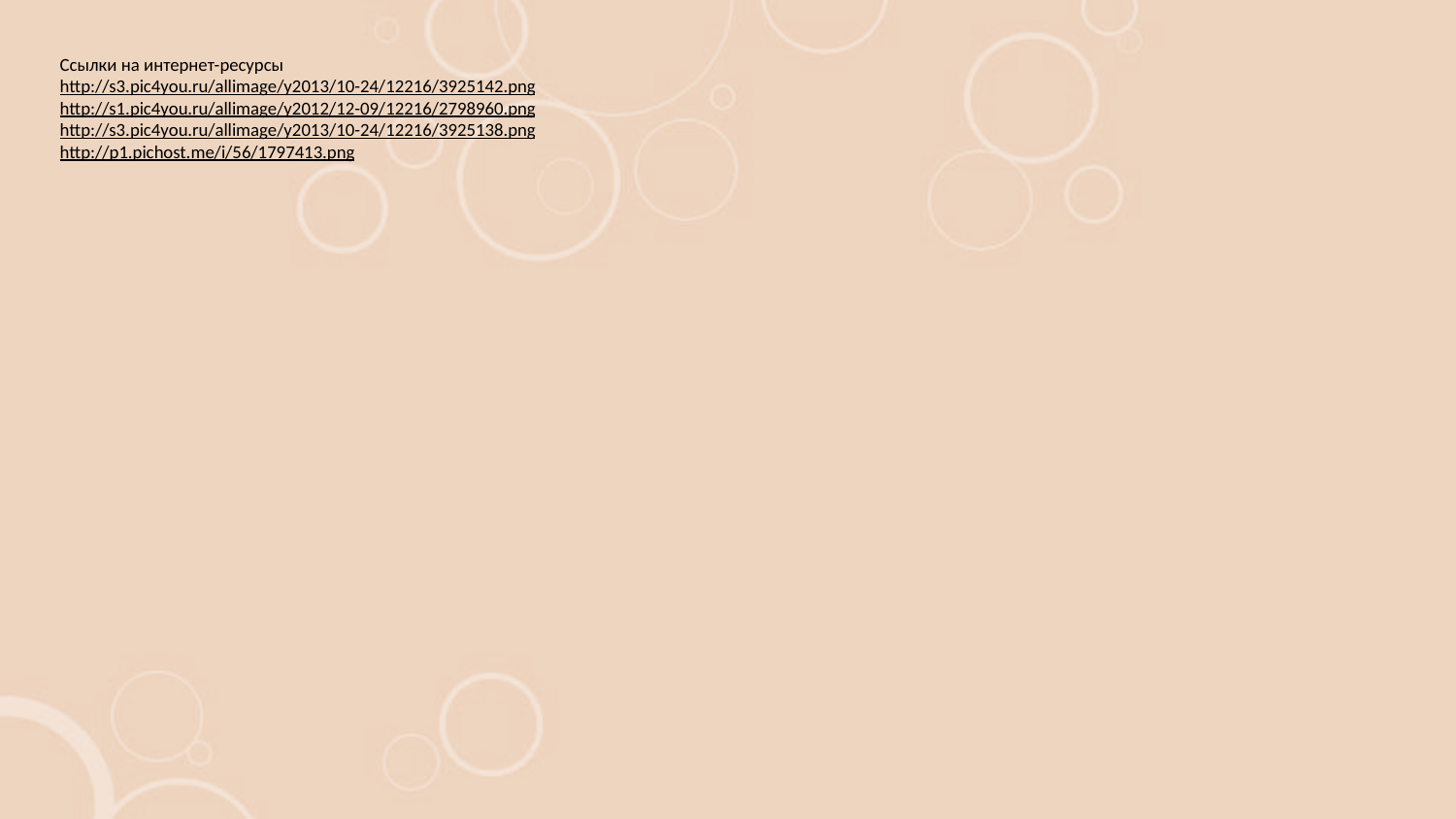

Ссылки на интернет-ресурсы
http://s3.pic4you.ru/allimage/y2013/10-24/12216/3925142.png
http://s1.pic4you.ru/allimage/y2012/12-09/12216/2798960.png
http://s3.pic4you.ru/allimage/y2013/10-24/12216/3925138.png
http://p1.pichost.me/i/56/1797413.png